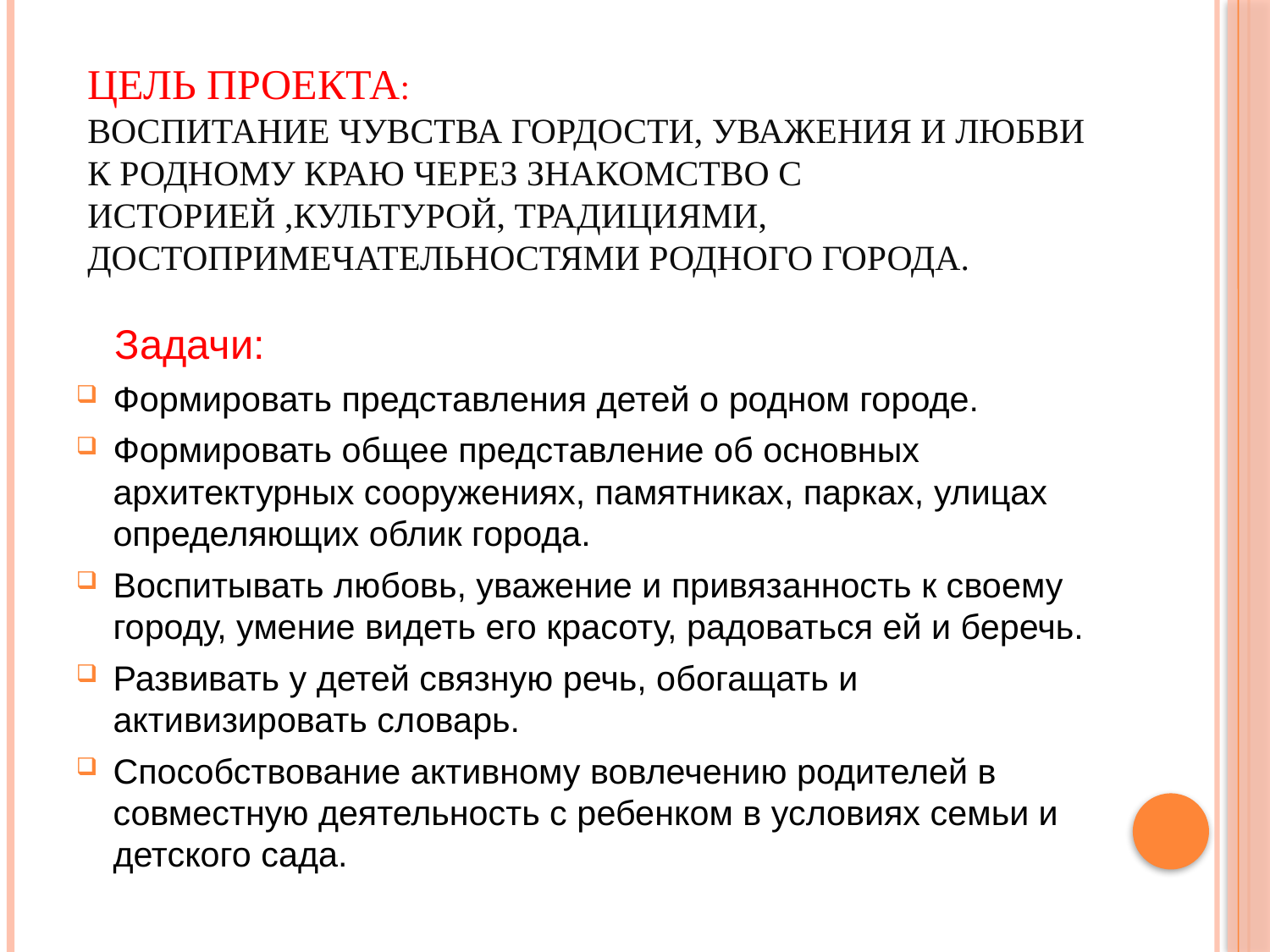

# Цель проекта: Воспитание чувства гордости, уважения и любви к родному краю через знакомство с историей ,культурой, традициями, достопримечательностями родного города.

    Задачи:
Формировать представления детей о родном городе.
Формировать общее представление об основных архитектурных сооружениях, памятниках, парках, улицах определяющих облик города.
Воспитывать любовь, уважение и привязанность к своему городу, умение видеть его красоту, радоваться ей и беречь.
Развивать у детей связную речь, обогащать и активизировать словарь.
Способствование активному вовлечению родителей в совместную деятельность с ребенком в условиях семьи и детского сада.